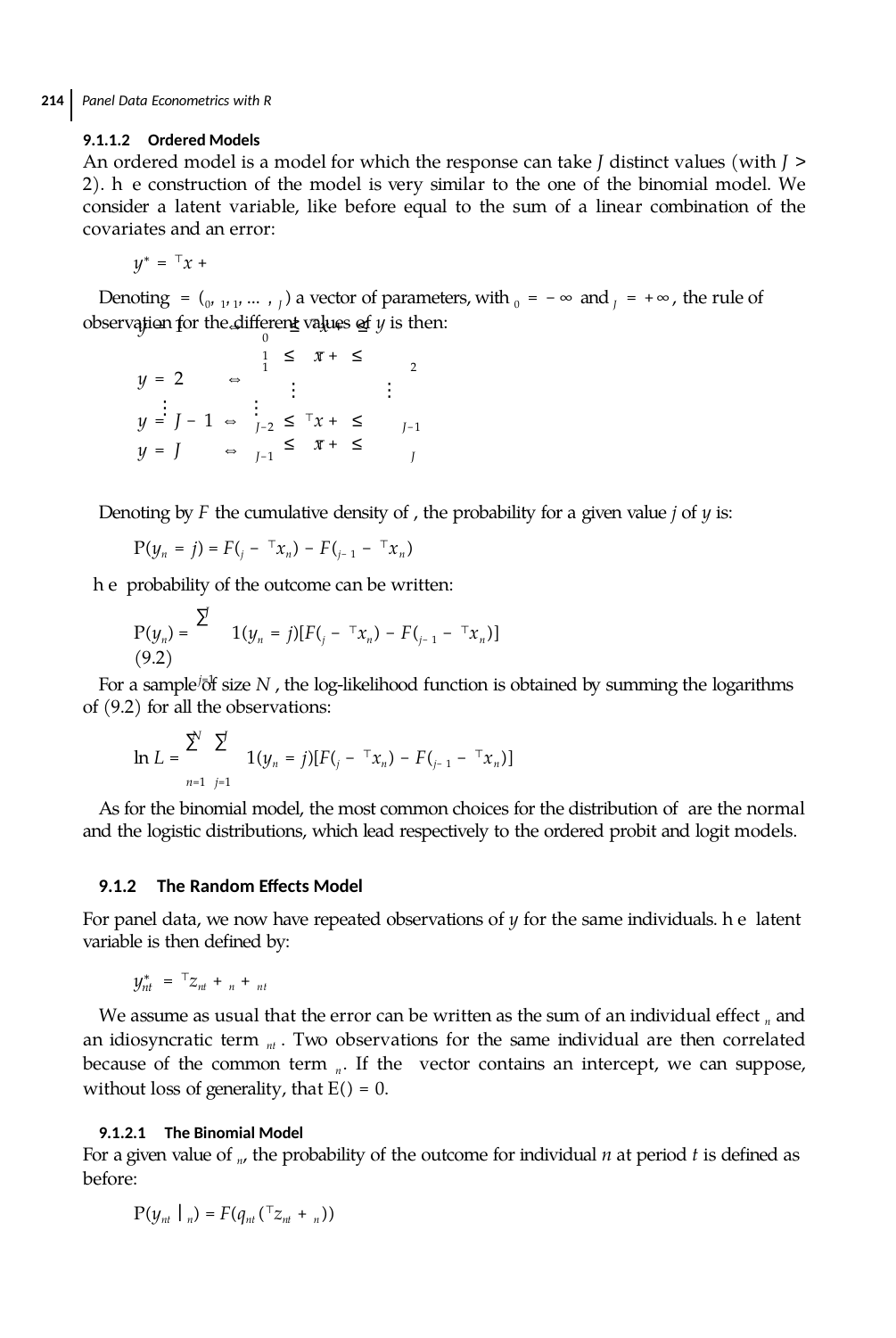

214  Panel Data Econometrics with R

9.1.1.2  Ordered Models
An ordered model is a model for which the response can take J distinct values (with J > 2). he construction of the model is very similar to the one of the binomial model. We consider a latent variable, like before equal to the sum of a linear combination of the covariates and an error:
y∗ = ⊤x +
Denoting  = (0, 1, 1, … , J ) a vector of parameters, with 0 = −∞ and J = +∞, the rule of observation for the different values of y is then:

y = 1	⇔ 	≤ ⊤x +  ≤
0	1
y = 2	⇔
⋮	⋮
⊤
≤  x +  ≤
2
1
⋮	⋮
≤ ⊤x +  ≤
y = J − 1 ⇔
J−2
J−1
⊤
y = J	⇔
≤  x +  ≤
J
J−1
Denoting by F the cumulative density of , the probability for a given value j of y is: P(yn = j) = F(j − ⊤xn) − F(j−1 − ⊤xn)
he probability of the outcome can be written:
J
∑
P(yn) =	1(yn = j)[F(j − ⊤xn) − F(j−1 − ⊤xn)]	(9.2)
j=1
For a sample of size N , the log-likelihood function is obtained by summing the logarithms of (9.2) for all the observations:
N	J
∑ ∑
ln L =	1(yn = j)[F(j − ⊤xn) − F(j−1 − ⊤xn)]
n=1 j=1
As for the binomial model, the most common choices for the distribution of  are the normal and the logistic distributions, which lead respectively to the ordered probit and logit models.

9.1.2  The Random Effects Model
For panel data, we now have repeated observations of y for the same individuals. he latent variable is then deﬁned by:
y∗ = ⊤znt + n + nt
nt
We assume as usual that the error can be written as the sum of an individual effect n  and an idiosyncratic term nt . Two observations for the same individual are then correlated because of the common term n. If the  vector contains an intercept, we can suppose, without loss of generality, that E() = 0.

9.1.2.1  The Binomial Model
For a given value of n, the probability of the outcome for individual n at period t is deﬁned as before:
P(ynt ∣ n) = F(qnt (⊤znt + n))